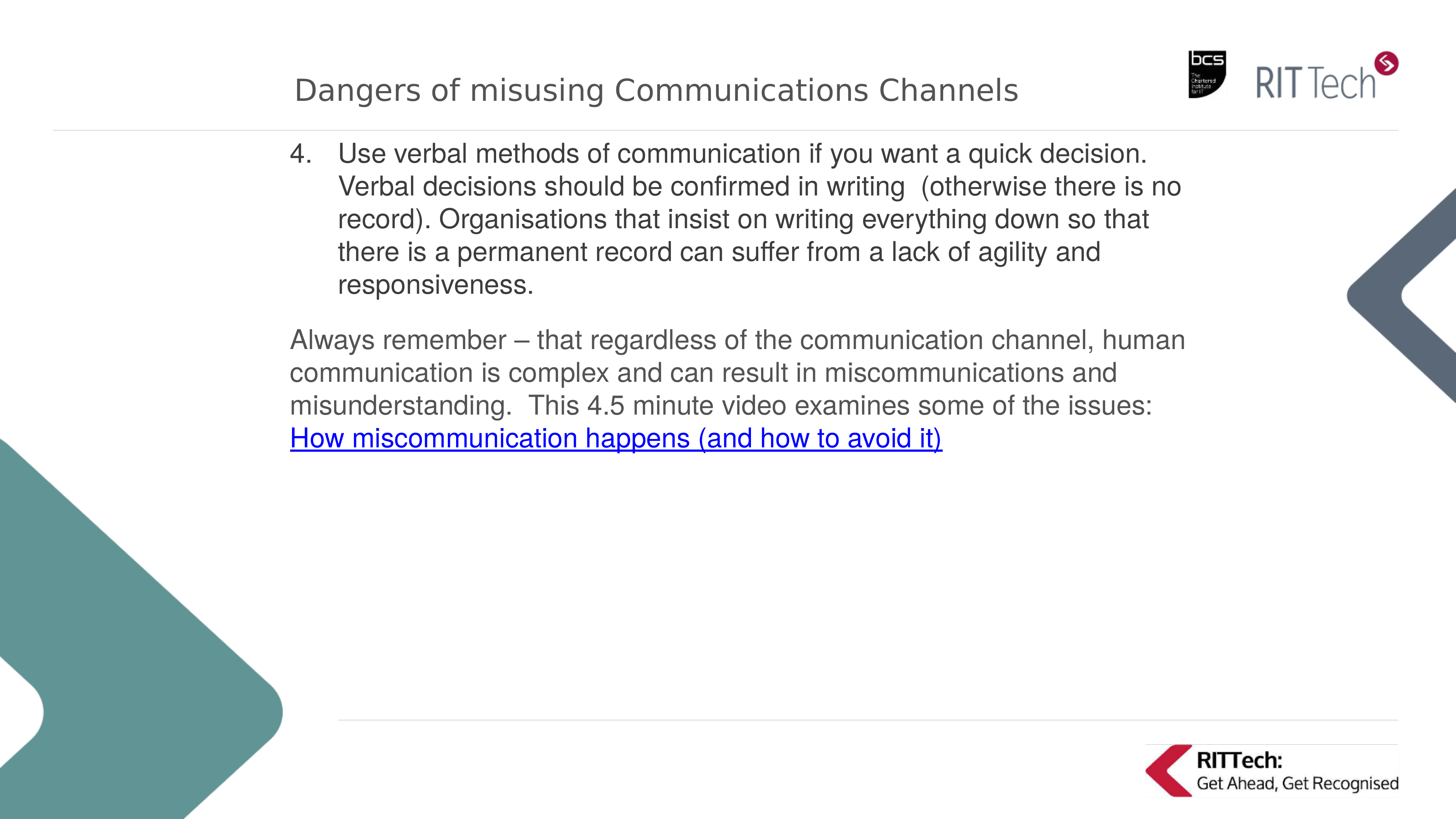

# Dangers of misusing Communications Channels
4.	Use verbal methods of communication if you want a quick decision.  Verbal decisions should be confirmed in writing  (otherwise there is no record). Organisations that insist on writing everything down so that there is a permanent record can suffer from a lack of agility and responsiveness.
Always remember – that regardless of the communication channel, human communication is complex and can result in miscommunications and misunderstanding.  This 4.5 minute video examines some of the issues:  How miscommunication happens (and how to avoid it)